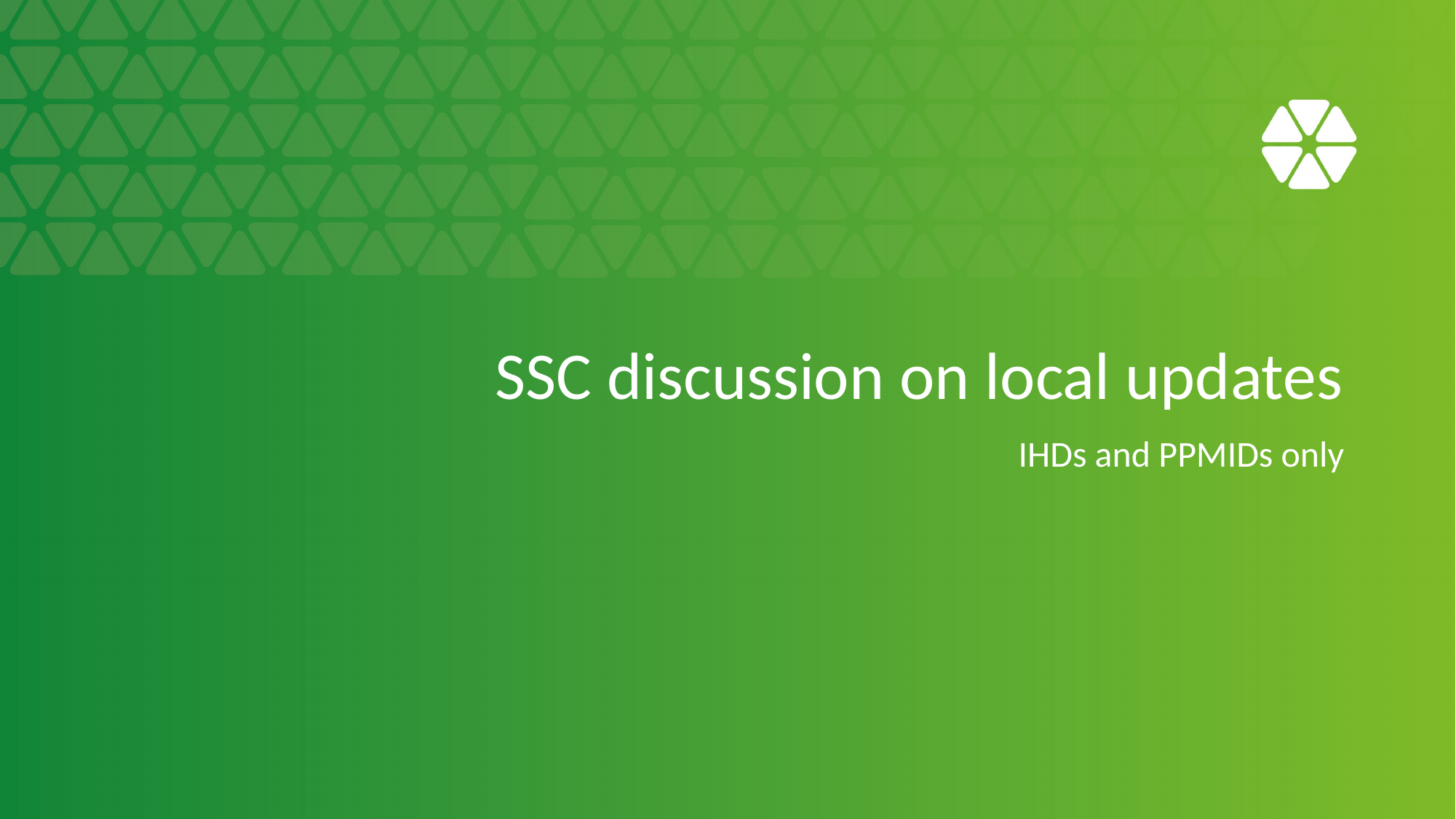

# SSC discussion on local updates
IHDs and PPMIDs only